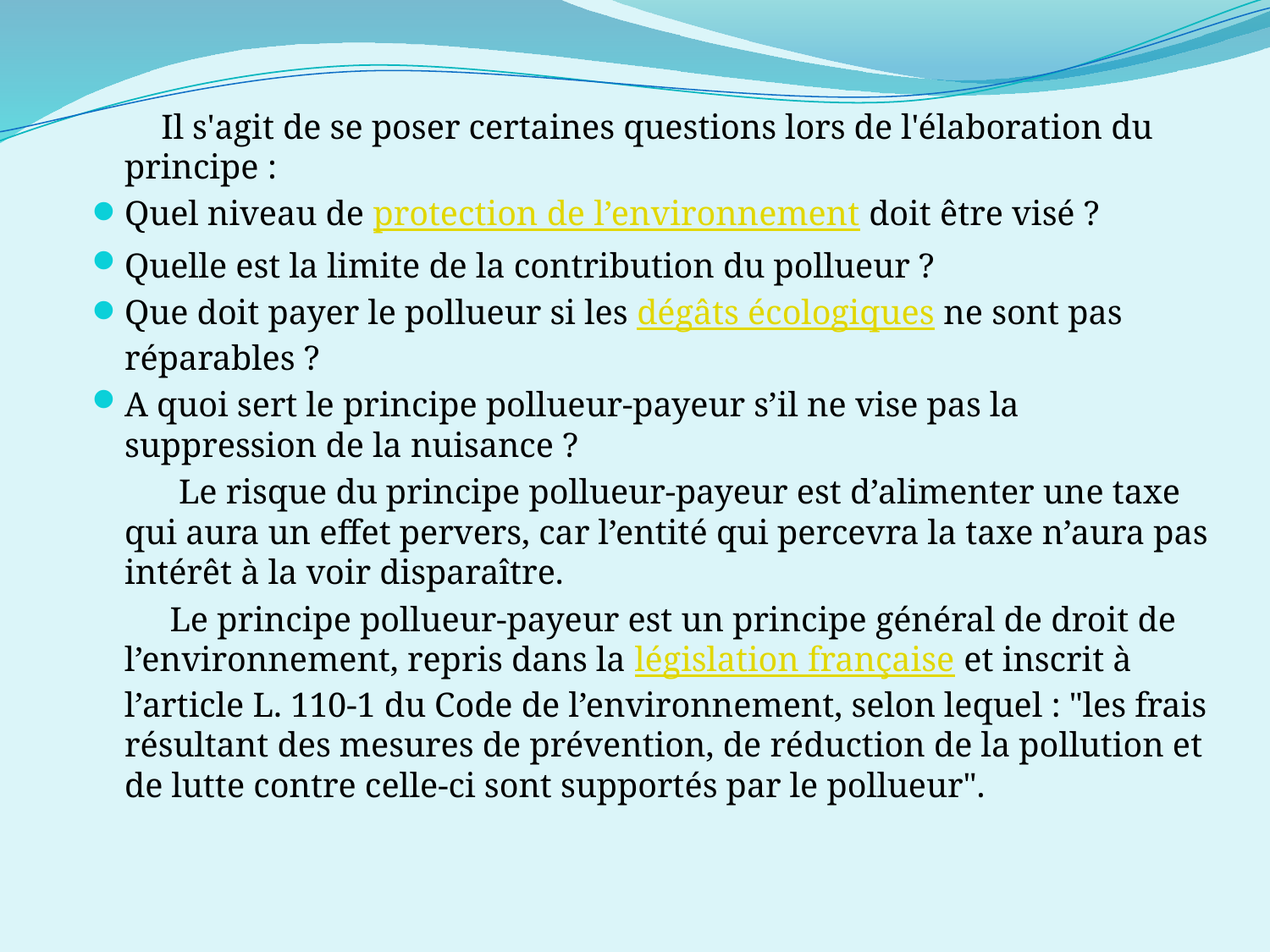

Il s'agit de se poser certaines questions lors de l'élaboration du principe :
Quel niveau de protection de l’environnement doit être visé ?
Quelle est la limite de la contribution du pollueur ?
Que doit payer le pollueur si les dégâts écologiques ne sont pas réparables ?
A quoi sert le principe pollueur-payeur s’il ne vise pas la suppression de la nuisance ?
          Le risque du principe pollueur-payeur est d’alimenter une taxe qui aura un effet pervers, car l’entité qui percevra la taxe n’aura pas intérêt à la voir disparaître.
         Le principe pollueur-payeur est un principe général de droit de l’environnement, repris dans la législation française et inscrit à l’article L. 110-1 du Code de l’environnement, selon lequel : "les frais résultant des mesures de prévention, de réduction de la pollution et de lutte contre celle-ci sont supportés par le pollueur".